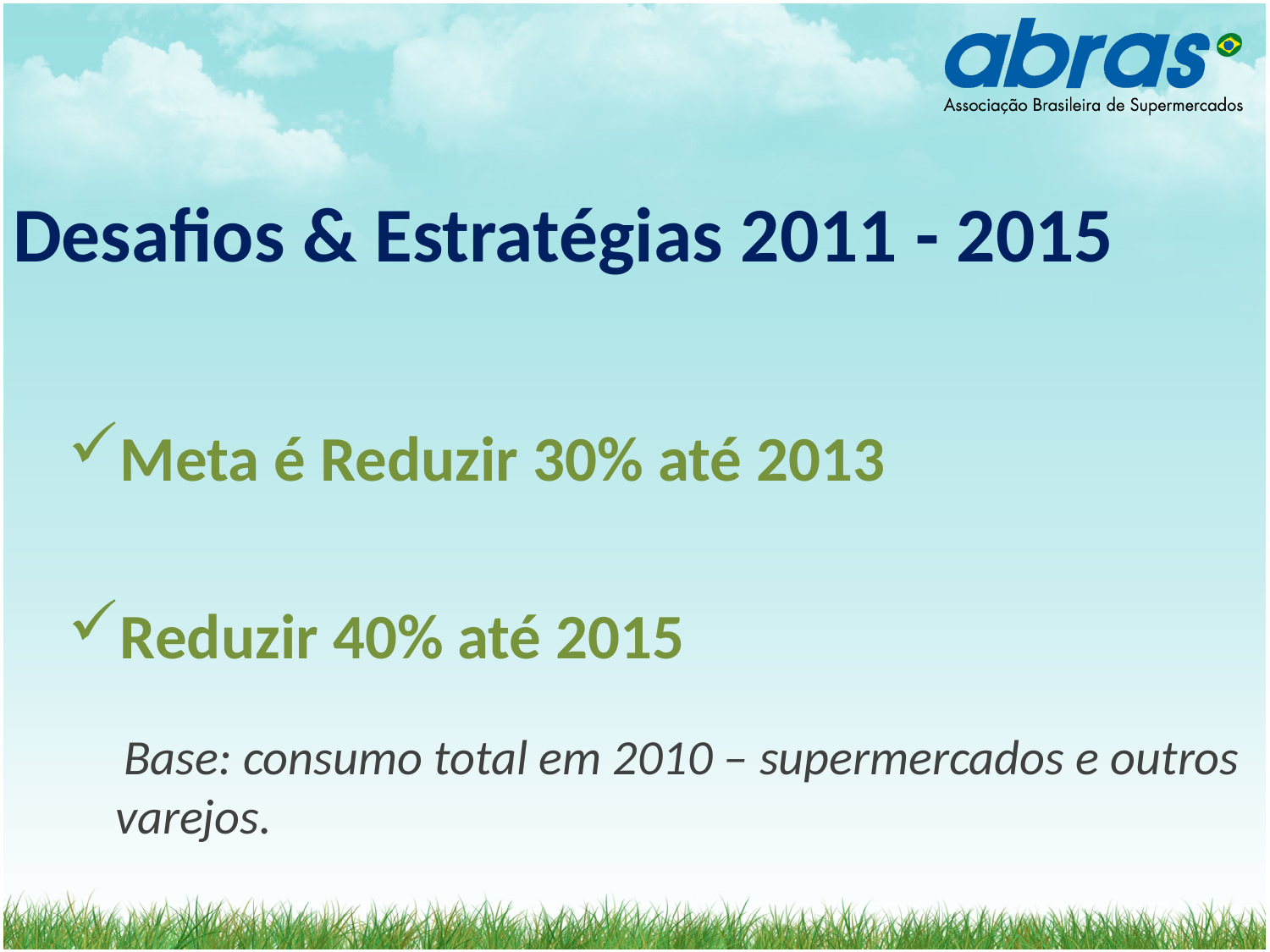

# Desafios & Estratégias 2011 - 2015

Meta é Reduzir 30% até 2013

Reduzir 40% até 2015

     Base: consumo total em 2010 – supermercados e outros varejos.

.